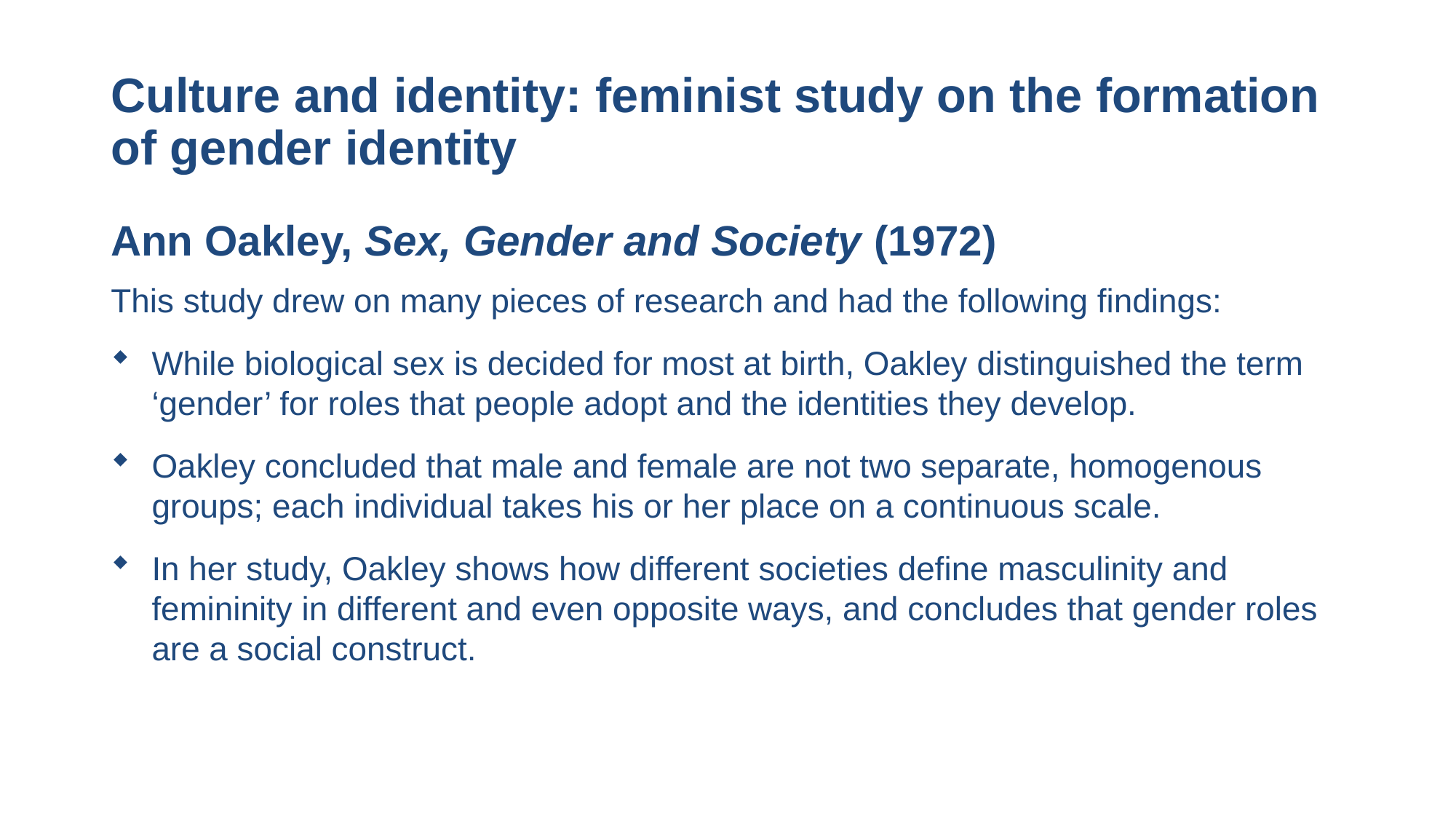

# Culture and identity: feminist study on the formation of gender identity
Ann Oakley, Sex, Gender and Society (1972)
This study drew on many pieces of research and had the following findings:
While biological sex is decided for most at birth, Oakley distinguished the term ‘gender’ for roles that people adopt and the identities they develop.
Oakley concluded that male and female are not two separate, homogenous groups; each individual takes his or her place on a continuous scale.
In her study, Oakley shows how different societies define masculinity and femininity in different and even opposite ways, and concludes that gender roles are a social construct.